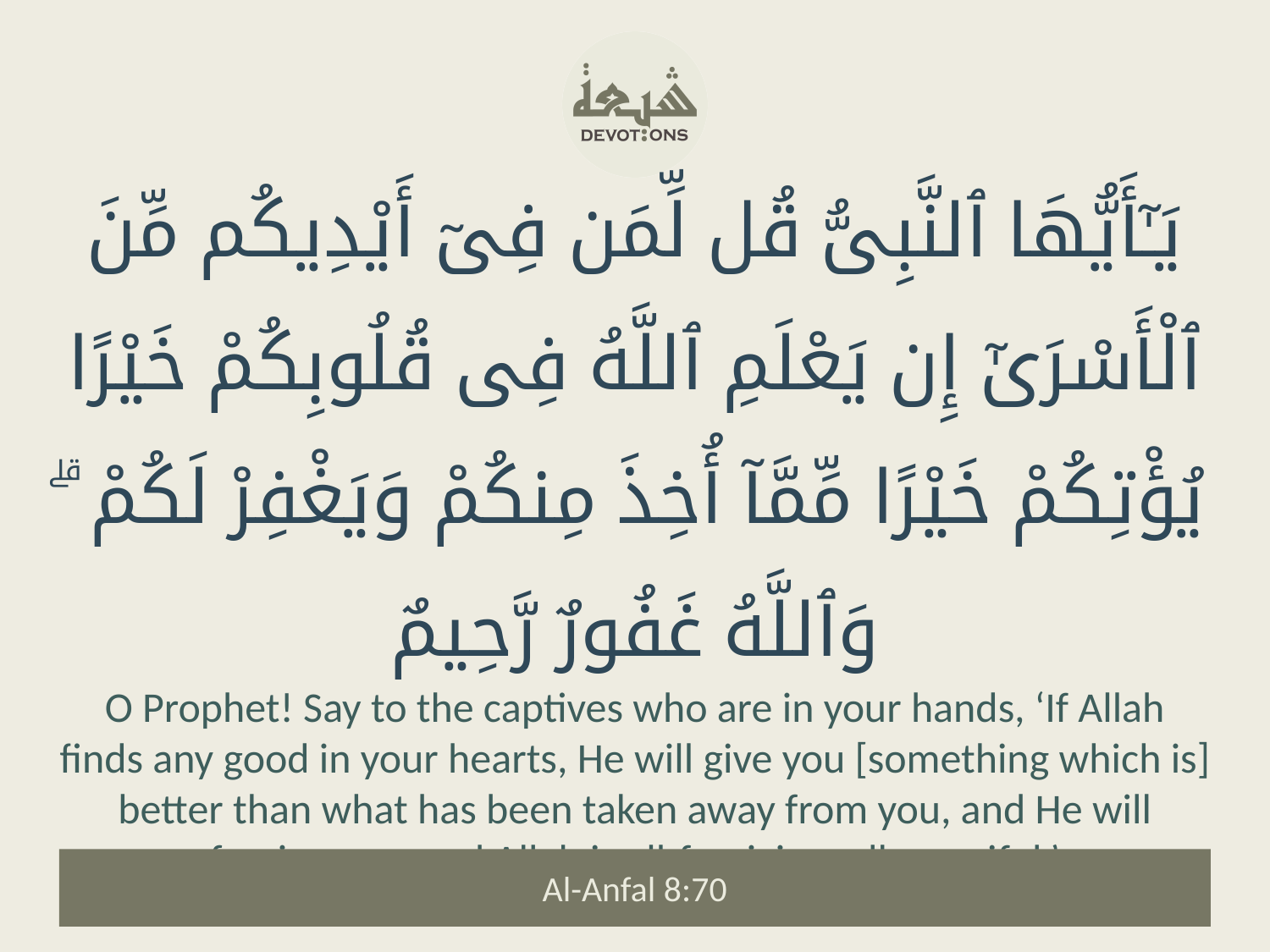

يَـٰٓأَيُّهَا ٱلنَّبِىُّ قُل لِّمَن فِىٓ أَيْدِيكُم مِّنَ ٱلْأَسْرَىٰٓ إِن يَعْلَمِ ٱللَّهُ فِى قُلُوبِكُمْ خَيْرًا يُؤْتِكُمْ خَيْرًا مِّمَّآ أُخِذَ مِنكُمْ وَيَغْفِرْ لَكُمْ ۗ وَٱللَّهُ غَفُورٌ رَّحِيمٌ
O Prophet! Say to the captives who are in your hands, ‘If Allah finds any good in your hearts, He will give you [something which is] better than what has been taken away from you, and He will forgive you, and Allah is all-forgiving, all-merciful.’
Al-Anfal 8:70